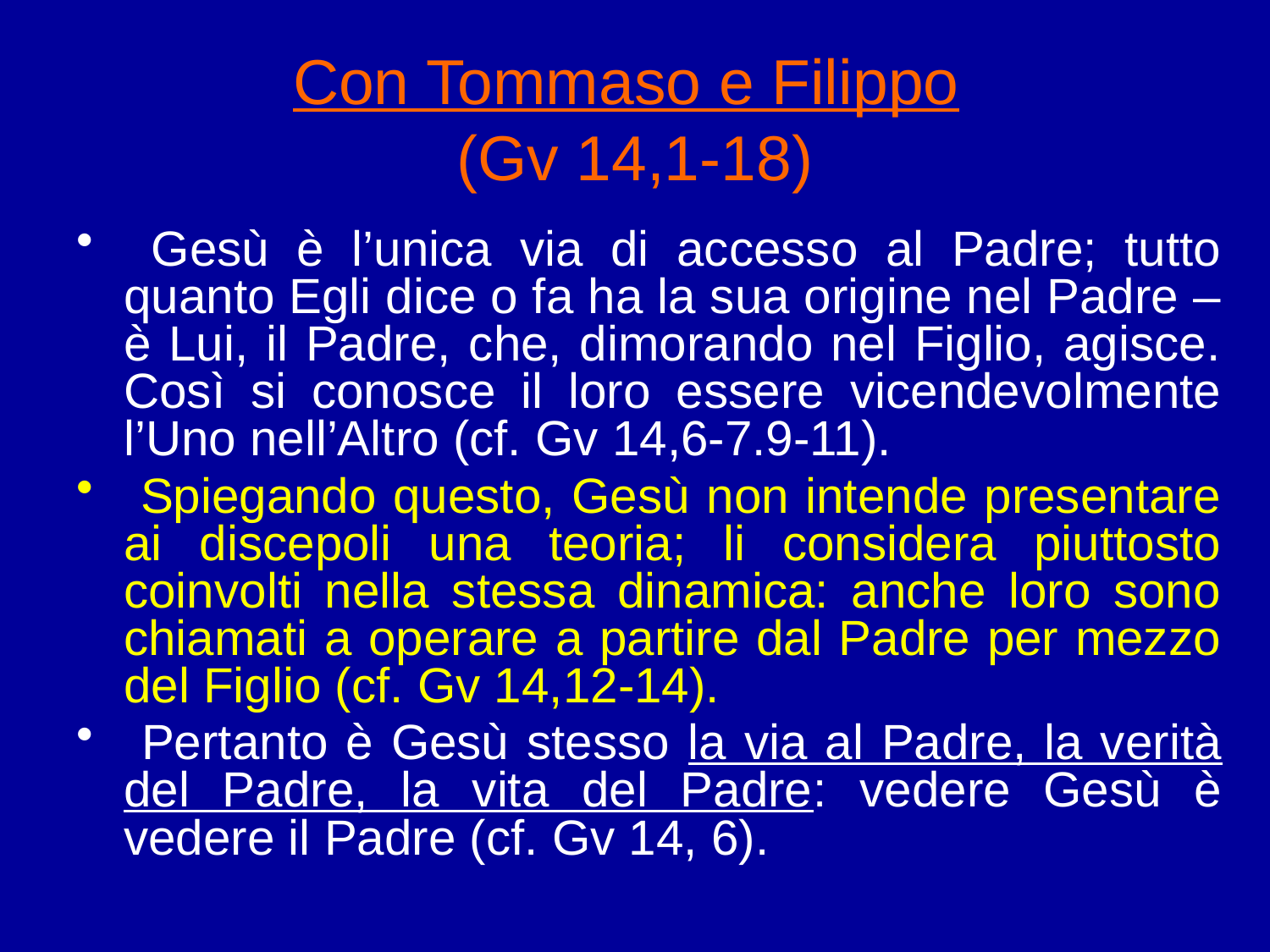

# Con Tommaso e Filippo (Gv 14,1-18)
 Gesù è l’unica via di accesso al Padre; tutto quanto Egli dice o fa ha la sua origine nel Padre – è Lui, il Padre, che, dimorando nel Figlio, agisce. Così si conosce il loro essere vicendevolmente l’Uno nell’Altro (cf. Gv 14,6-7.9-11).
 Spiegando questo, Gesù non intende presentare ai discepoli una teoria; li considera piuttosto coinvolti nella stessa dinamica: anche loro sono chiamati a operare a partire dal Padre per mezzo del Figlio (cf. Gv 14,12-14).
 Pertanto è Gesù stesso la via al Padre, la verità del Padre, la vita del Padre: vedere Gesù è vedere il Padre (cf. Gv 14, 6).